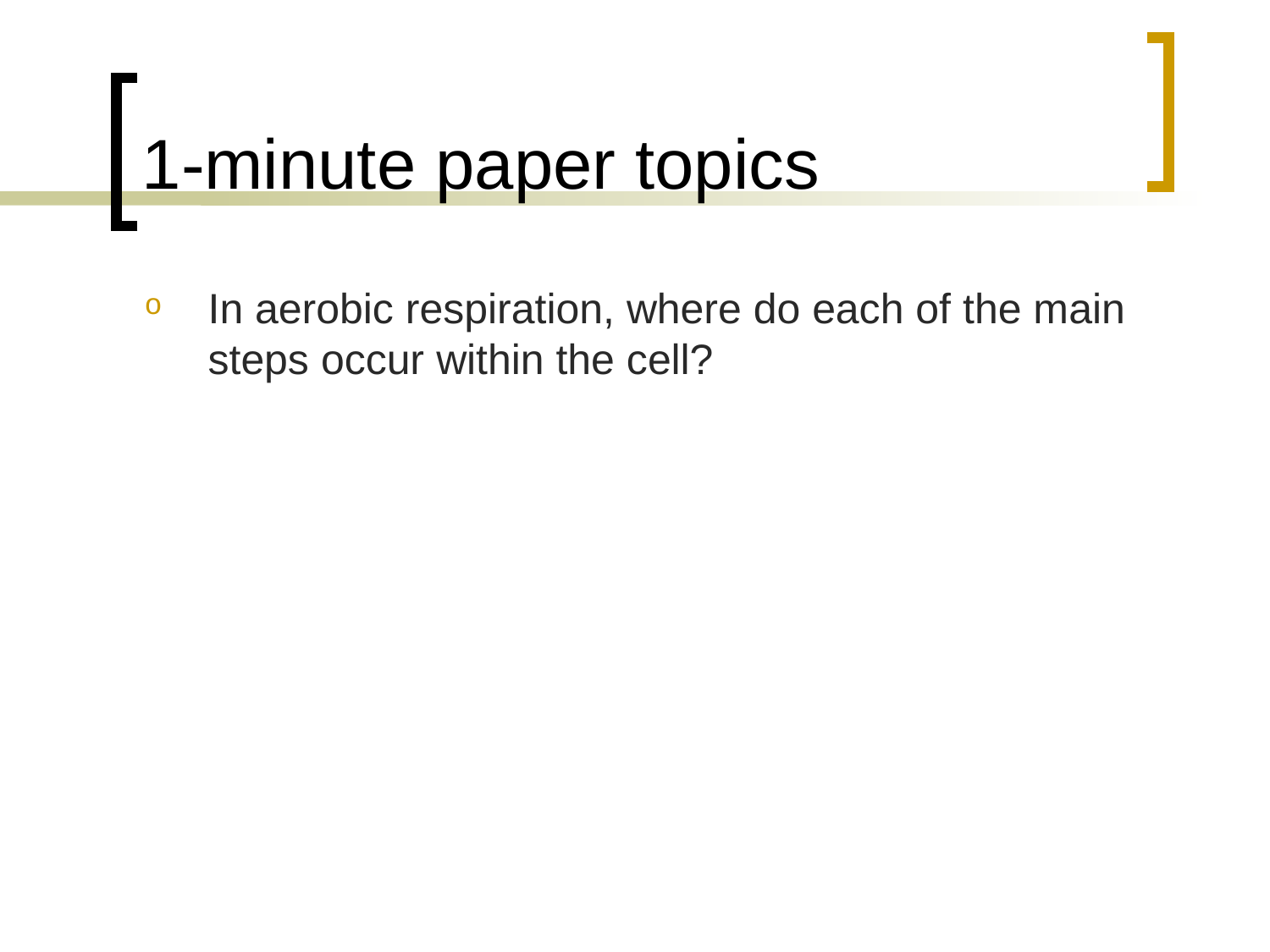

# 1-minute paper topics
In aerobic respiration, where do each of the main steps occur within the cell?